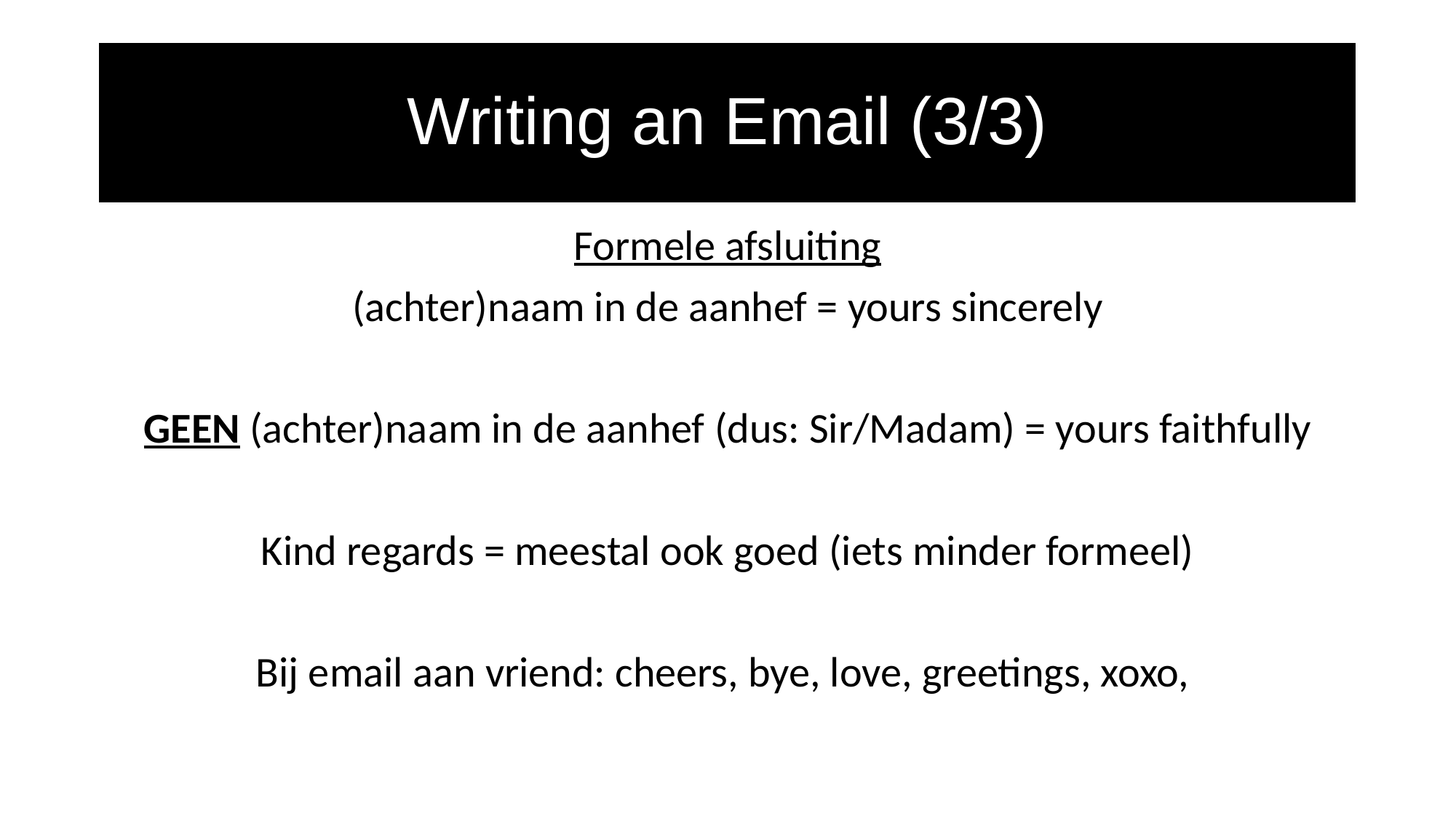

# Writing an Email (3/3)
Formele afsluiting
(achter)naam in de aanhef = yours sincerely

GEEN (achter)naam in de aanhef (dus: Sir/Madam) = yours faithfully

Kind regards = meestal ook goed (iets minder formeel)

Bij email aan vriend: cheers, bye, love, greetings, xoxo,